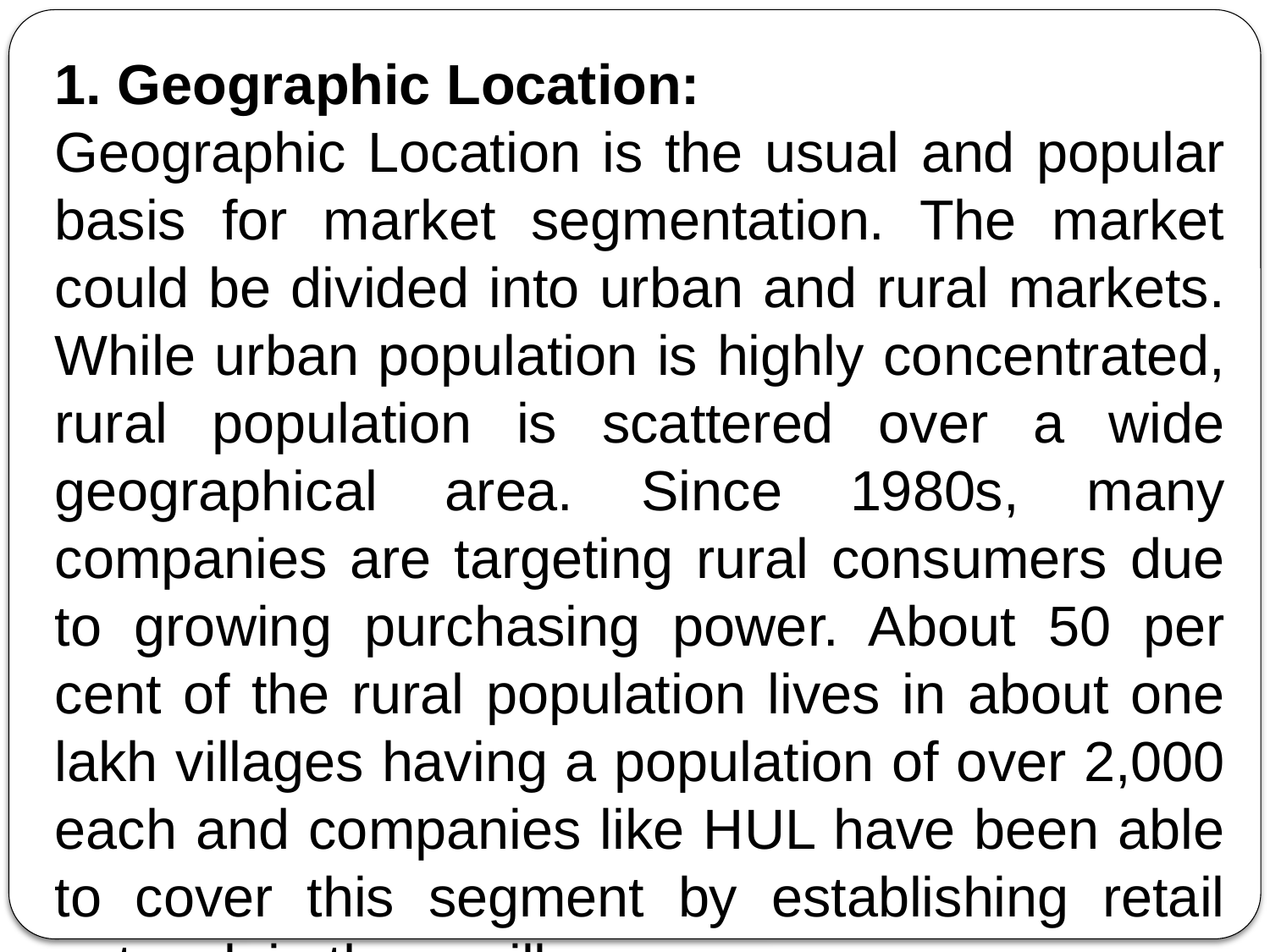

1. Geographic Location:
Geographic Location is the usual and popular basis for market segmentation. The market could be divided into urban and rural markets. While urban population is highly concentrated, rural population is scattered over a wide geographical area. Since 1980s, many companies are targeting rural consumers due to growing purchasing power. About 50 per cent of the rural population lives in about one lakh villages having a population of over 2,000 each and companies like HUL have been able to cover this segment by establishing retail network in these villages.